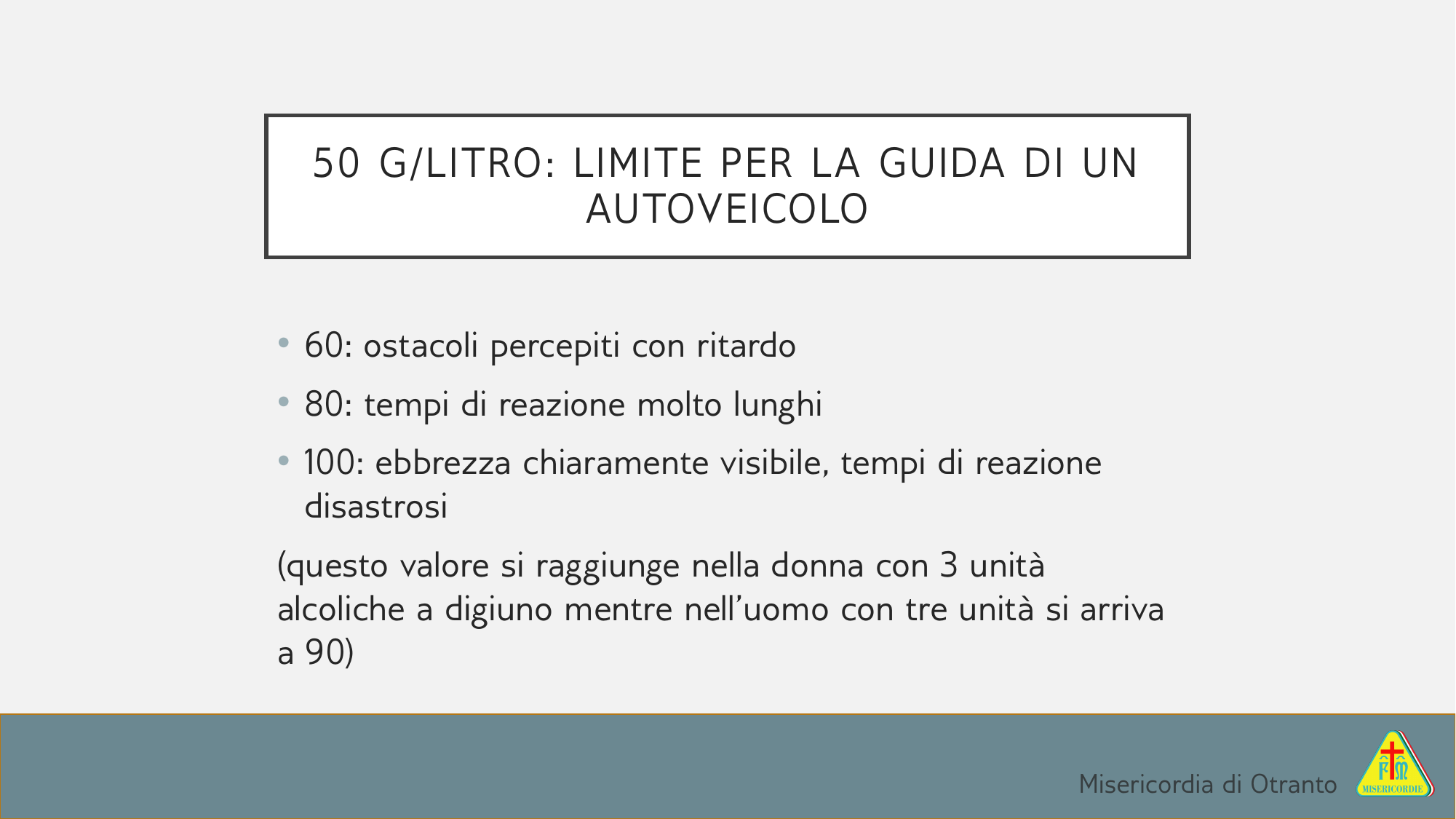

# 50 g/litro: limite per la guida di un autoveicolo
60: ostacoli percepiti con ritardo
80: tempi di reazione molto lunghi
100: ebbrezza chiaramente visibile, tempi di reazione disastrosi
(questo valore si raggiunge nella donna con 3 unità alcoliche a digiuno mentre nell’uomo con tre unità si arriva a 90)